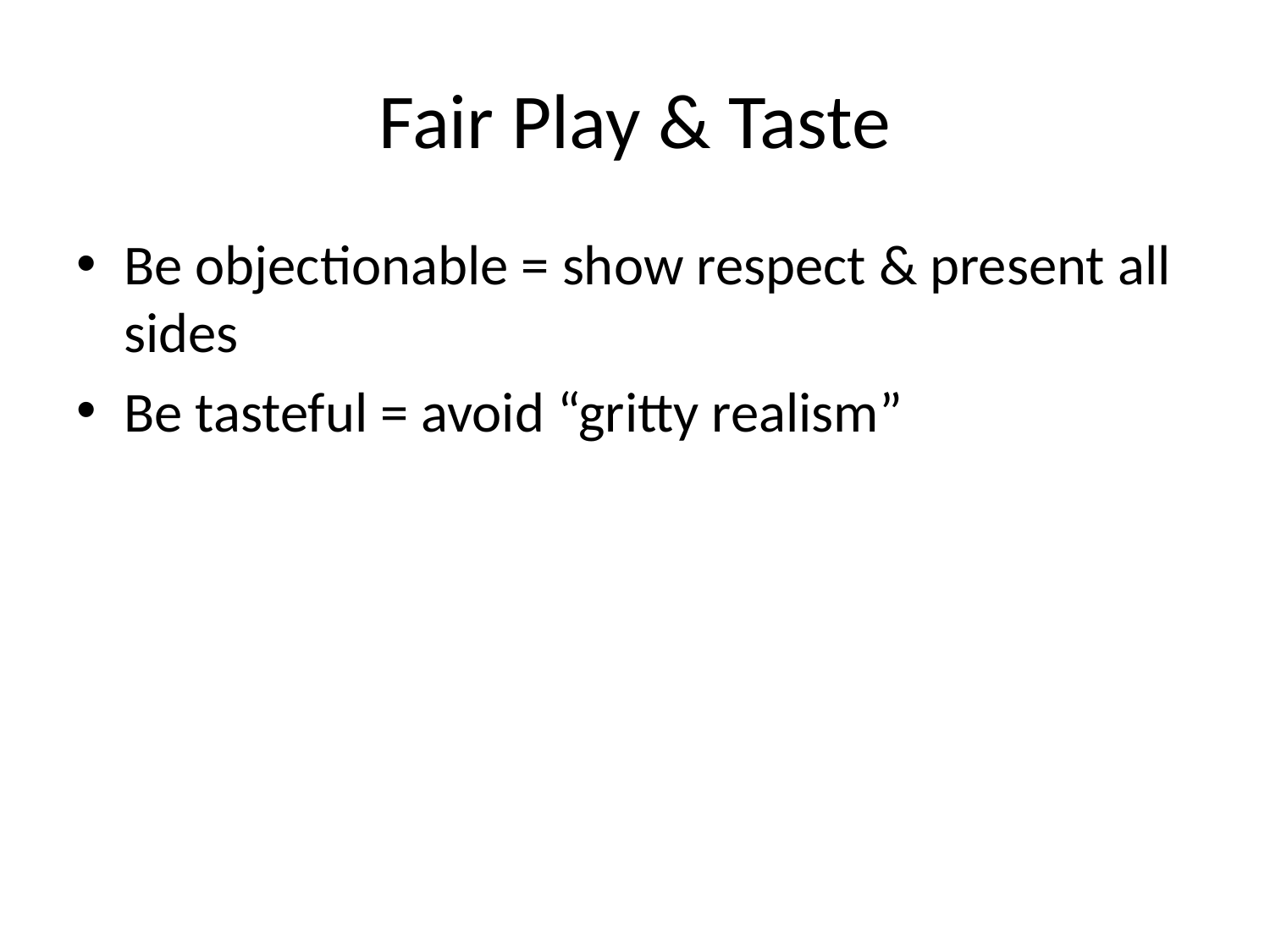

# Fair Play & Taste
Be objectionable = show respect & present all sides
Be tasteful = avoid “gritty realism”